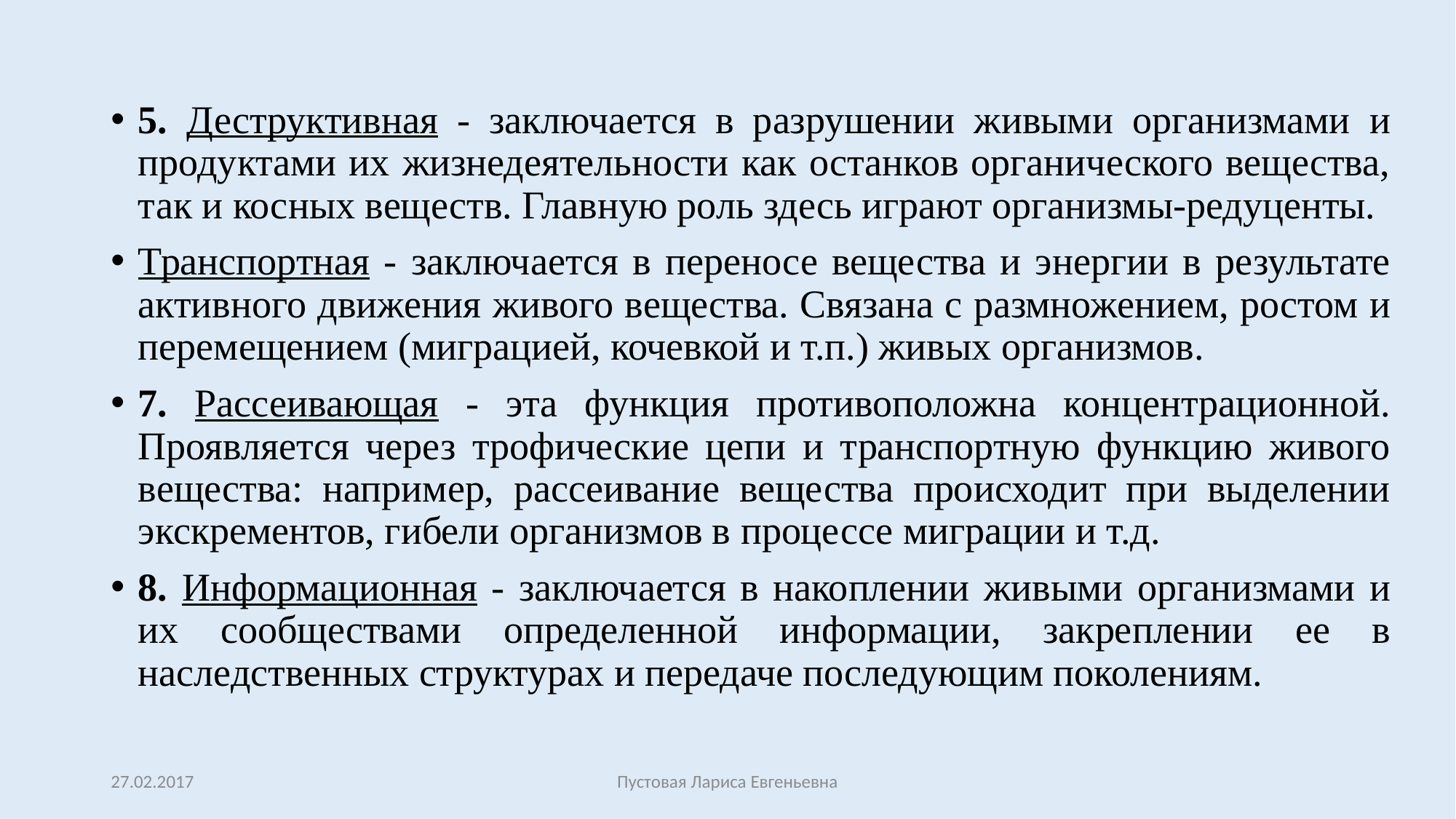

5. Деструктивная - заключается в разрушении живыми организмами и продуктами их жизнедеятельности как останков органического вещества, так и косных веществ. Главную роль здесь играют организмы-редуценты.
Транспортная - заключается в переносе вещества и энергии в результате активного движения живого вещества. Связана с размножением, ростом и перемещением (миграцией, кочевкой и т.п.) живых организмов.
7. Рассеивающая - эта функция противоположна концентрационной. Проявляется через трофические цепи и транспортную функцию живого вещества: например, рассеивание вещества происходит при выделении экскрементов, гибели организмов в процессе миграции и т.д.
8. Информационная - заключается в накоплении живыми организмами и их сообществами определенной информации, закреплении ее в наследственных структурах и передаче последующим поколениям.
27.02.2017
Пустовая Лариса Евгеньевна